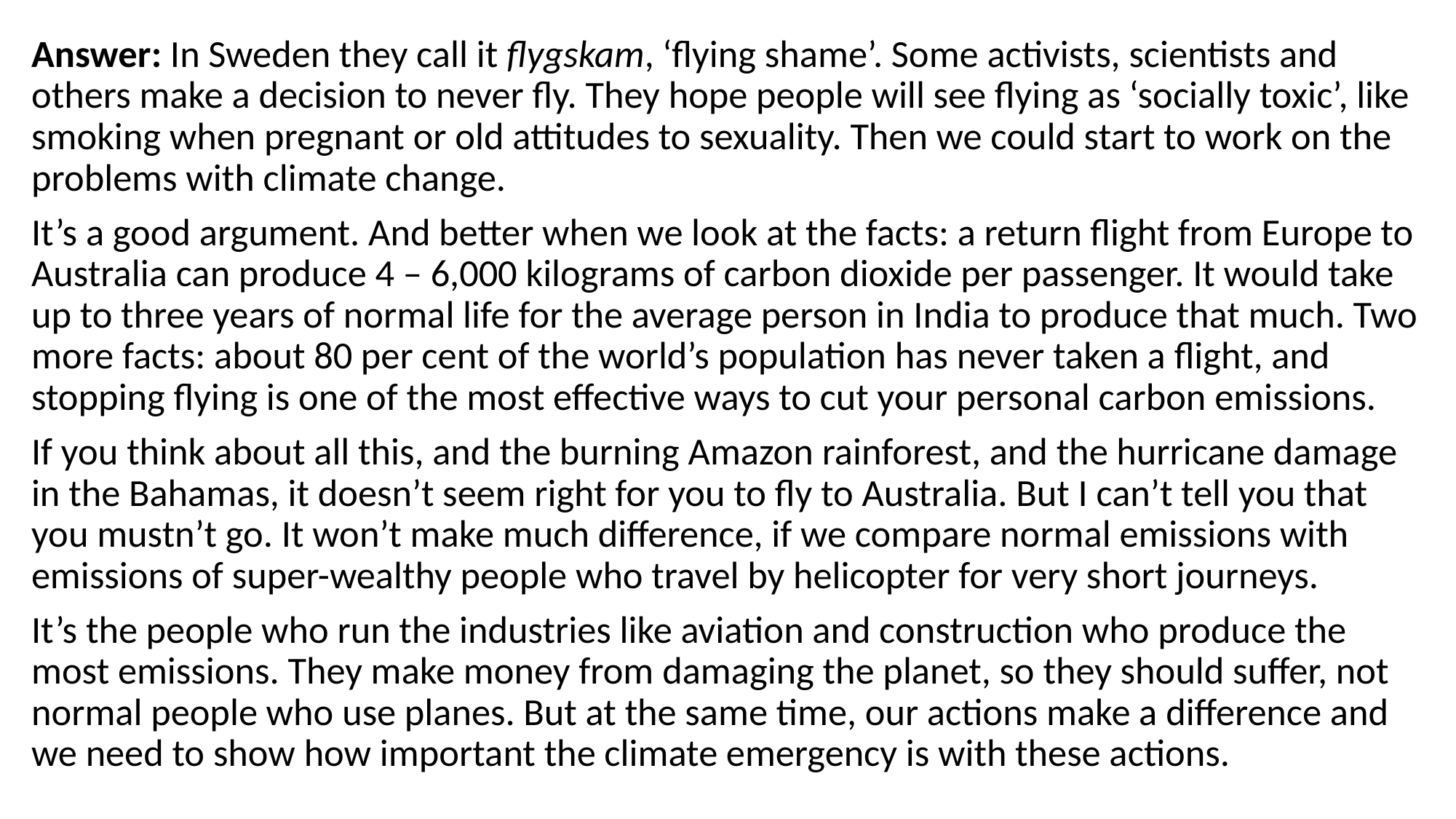

Answer: In Sweden they call it flygskam, ‘flying shame’. Some activists, scientists and others make a decision to never fly. They hope people will see flying as ‘socially toxic’, like smoking when pregnant or old attitudes to sexuality. Then we could start to work on the problems with climate change.
It’s a good argument. And better when we look at the facts: a return flight from Europe to Australia can produce 4 – 6,000 kilograms of carbon dioxide per passenger. It would take up to three years of normal life for the average person in India to produce that much. Two more facts: about 80 per cent of the world’s population has never taken a flight, and stopping flying is one of the most effective ways to cut your personal carbon emissions.
If you think about all this, and the burning Amazon rainforest, and the hurricane damage in the Bahamas, it doesn’t seem right for you to fly to Australia. But I can’t tell you that you mustn’t go. It won’t make much difference, if we compare normal emissions with emissions of super-wealthy people who travel by helicopter for very short journeys.
It’s the people who run the industries like aviation and construction who produce the most emissions. They make money from damaging the planet, so they should suffer, not normal people who use planes. But at the same time, our actions make a difference and we need to show how important the climate emergency is with these actions.